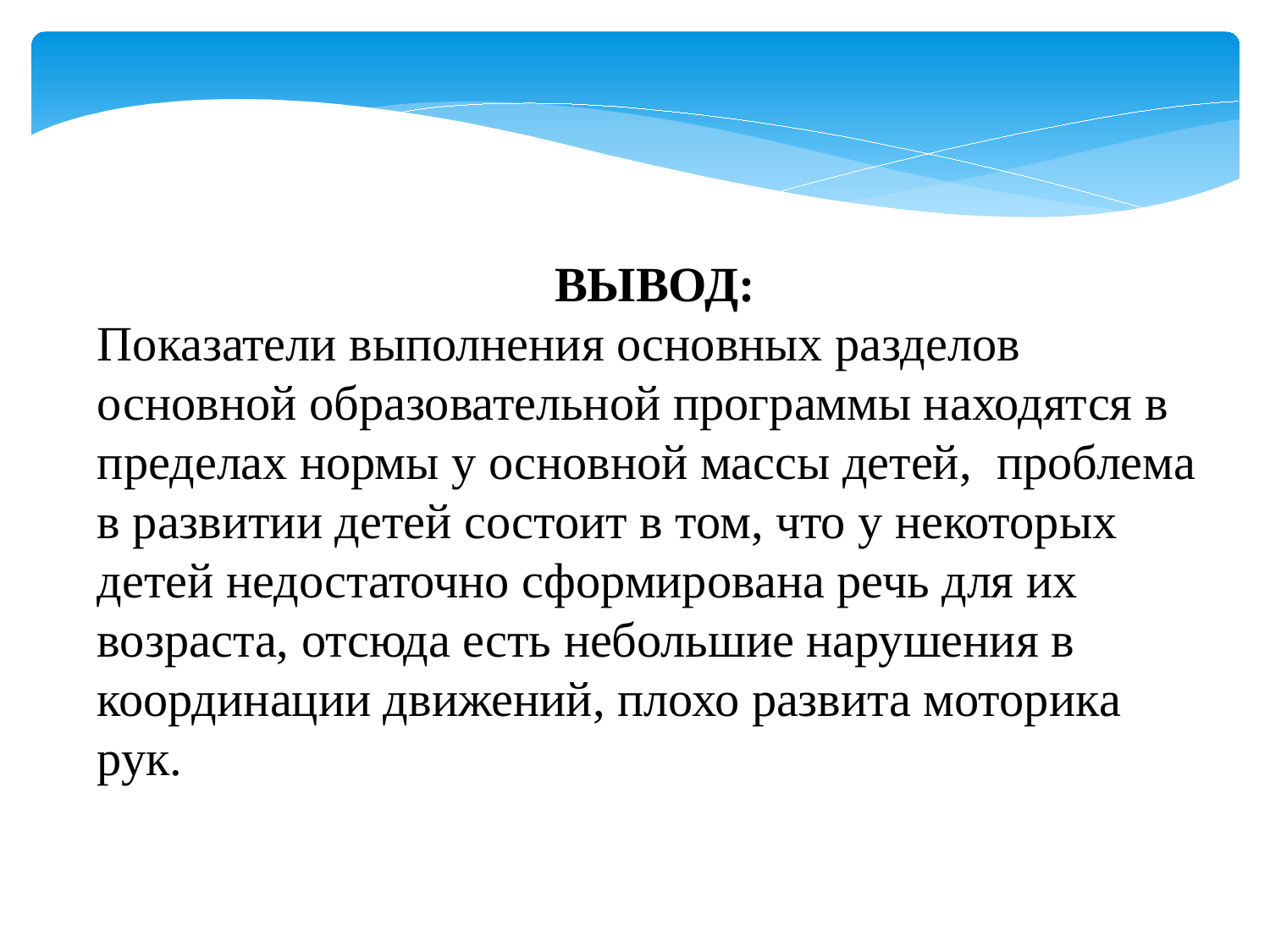

ВЫВОД:
Показатели выполнения основных разделов основной образовательной программы находятся в пределах нормы у основной массы детей,  проблема в развитии детей состоит в том, что у некоторых детей недостаточно сформирована речь для их возраста, отсюда есть небольшие нарушения в координации движений, плохо развита моторика рук.